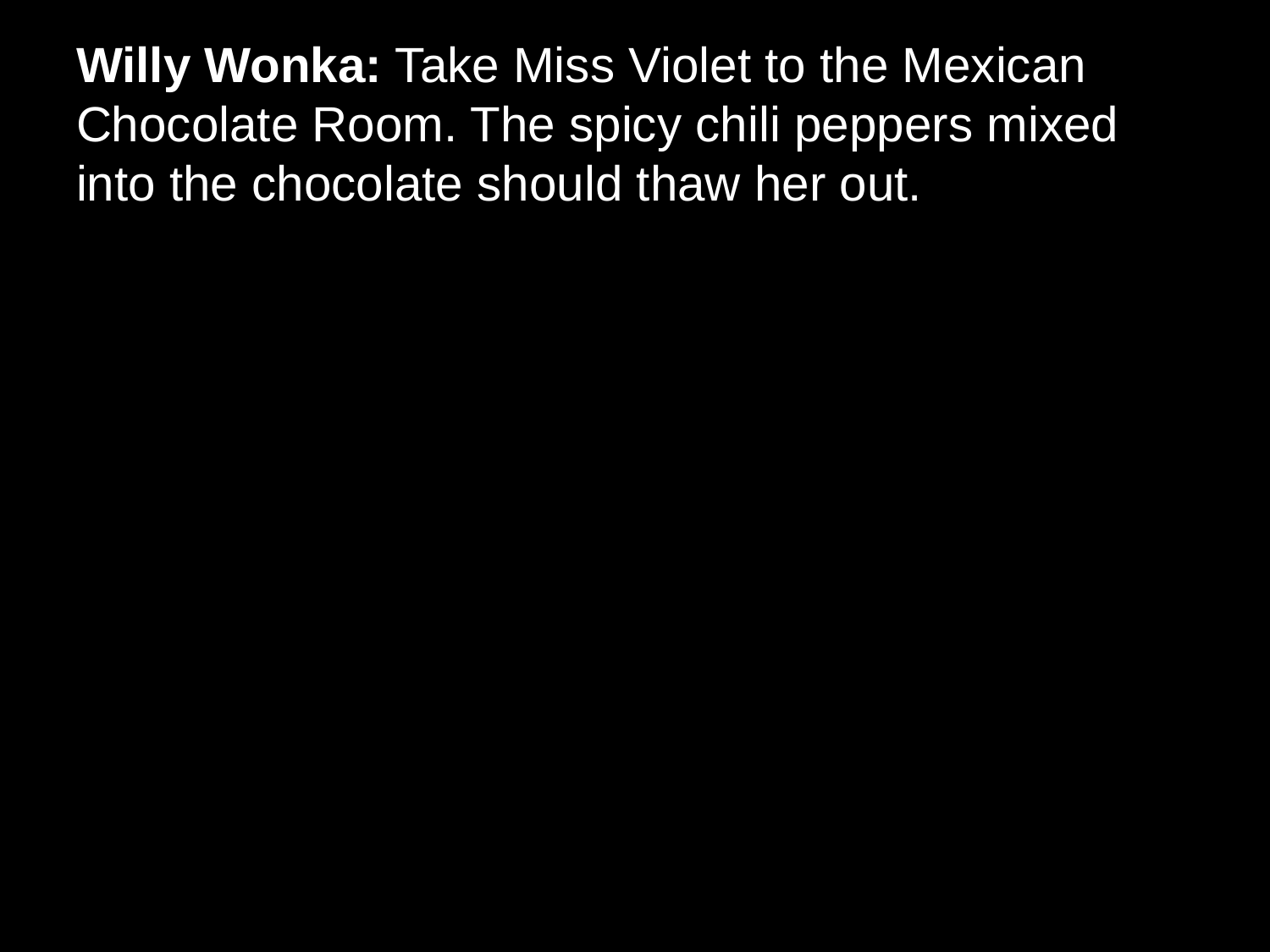

# Willy Wonka: Take Miss Violet to the Mexican Chocolate Room. The spicy chili peppers mixed into the chocolate should thaw her out.